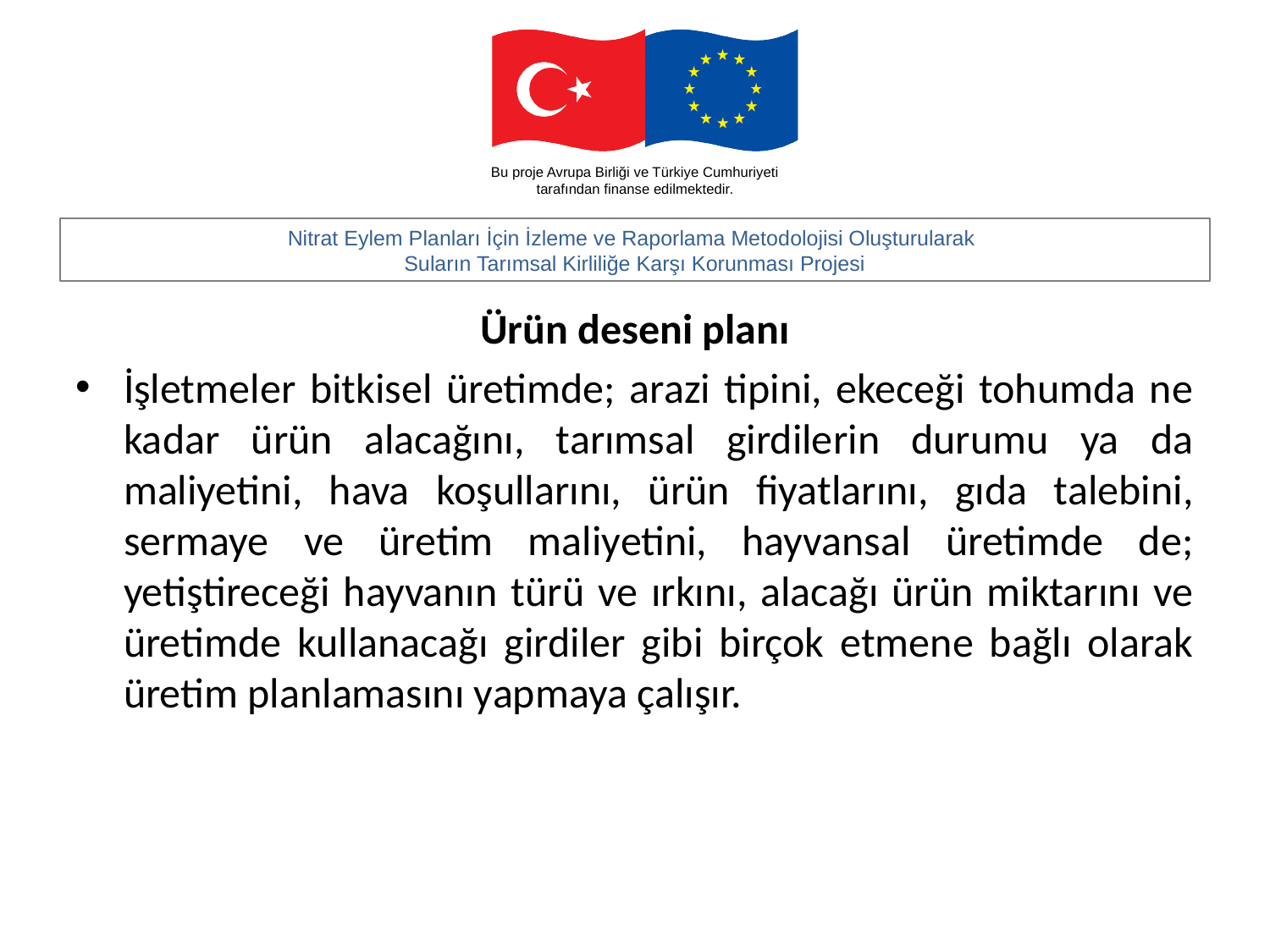

#
Ürün deseni planı
İşletmeler bitkisel üretimde; arazi tipini, ekeceği tohumda ne kadar ürün alacağını, tarımsal girdilerin durumu ya da maliyetini, hava koşullarını, ürün fiyatlarını, gıda talebini, sermaye ve üretim maliyetini, hayvansal üretimde de; yetiştireceği hayvanın türü ve ırkını, alacağı ürün miktarını ve üretimde kullanacağı girdiler gibi birçok etmene bağlı olarak üretim planlamasını yapmaya çalışır.